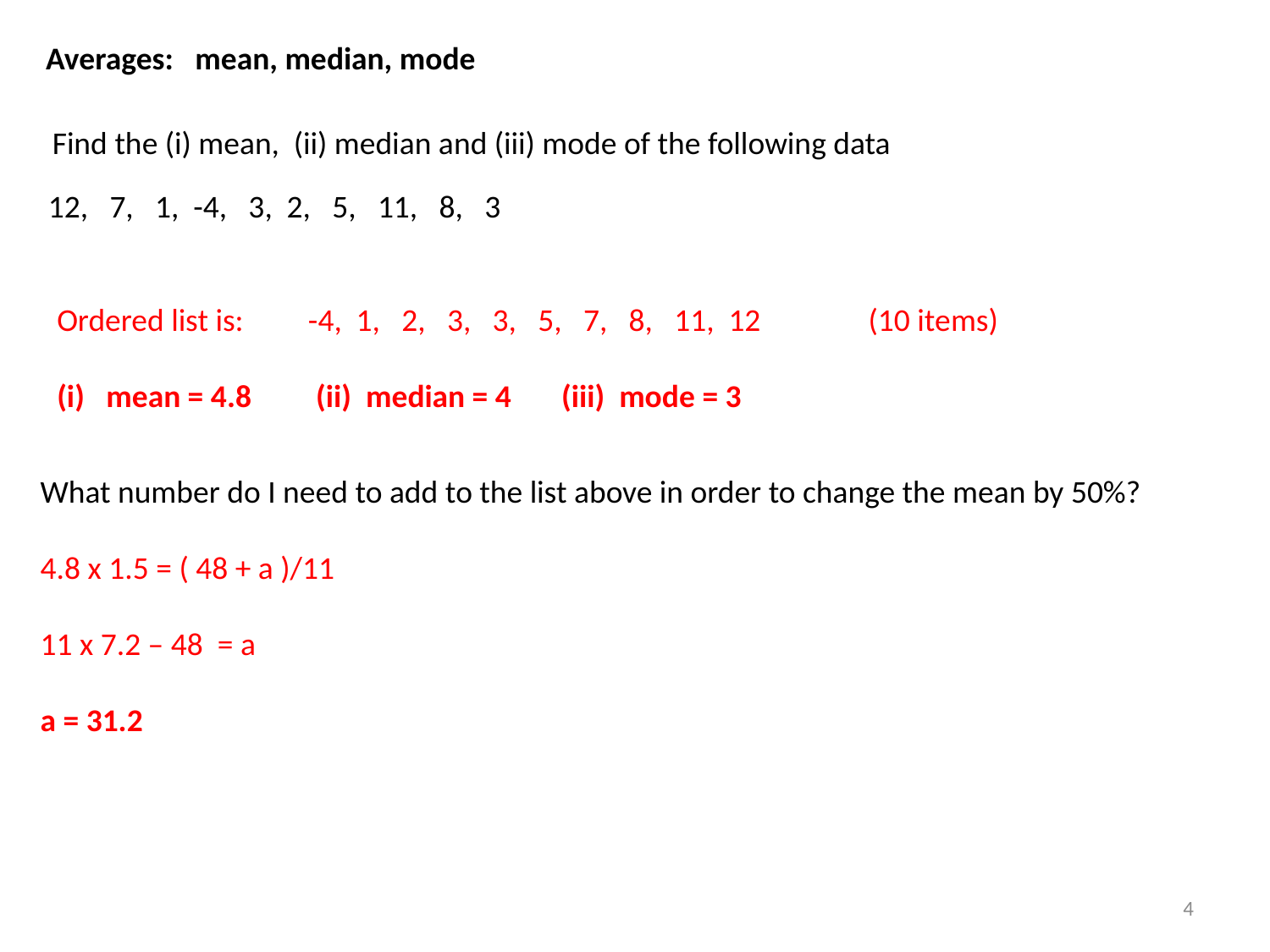

Averages:   mean, median, mode
Find the (i) mean,  (ii) median and (iii) mode of the following data
12,   7,   1,  -4,   3,  2,   5,   11,   8,   3
Ordered list is:         -4,  1,   2,   3,   3,   5,   7,   8,   11,  12               (10 items)

(i)   mean = 4.8         (ii)  median = 4       (iii)  mode = 3
What number do I need to add to the list above in order to change the mean by 50%?

4.8 x 1.5 = ( 48 + a )/11

11 x 7.2 – 48  = a

a = 31.2
4